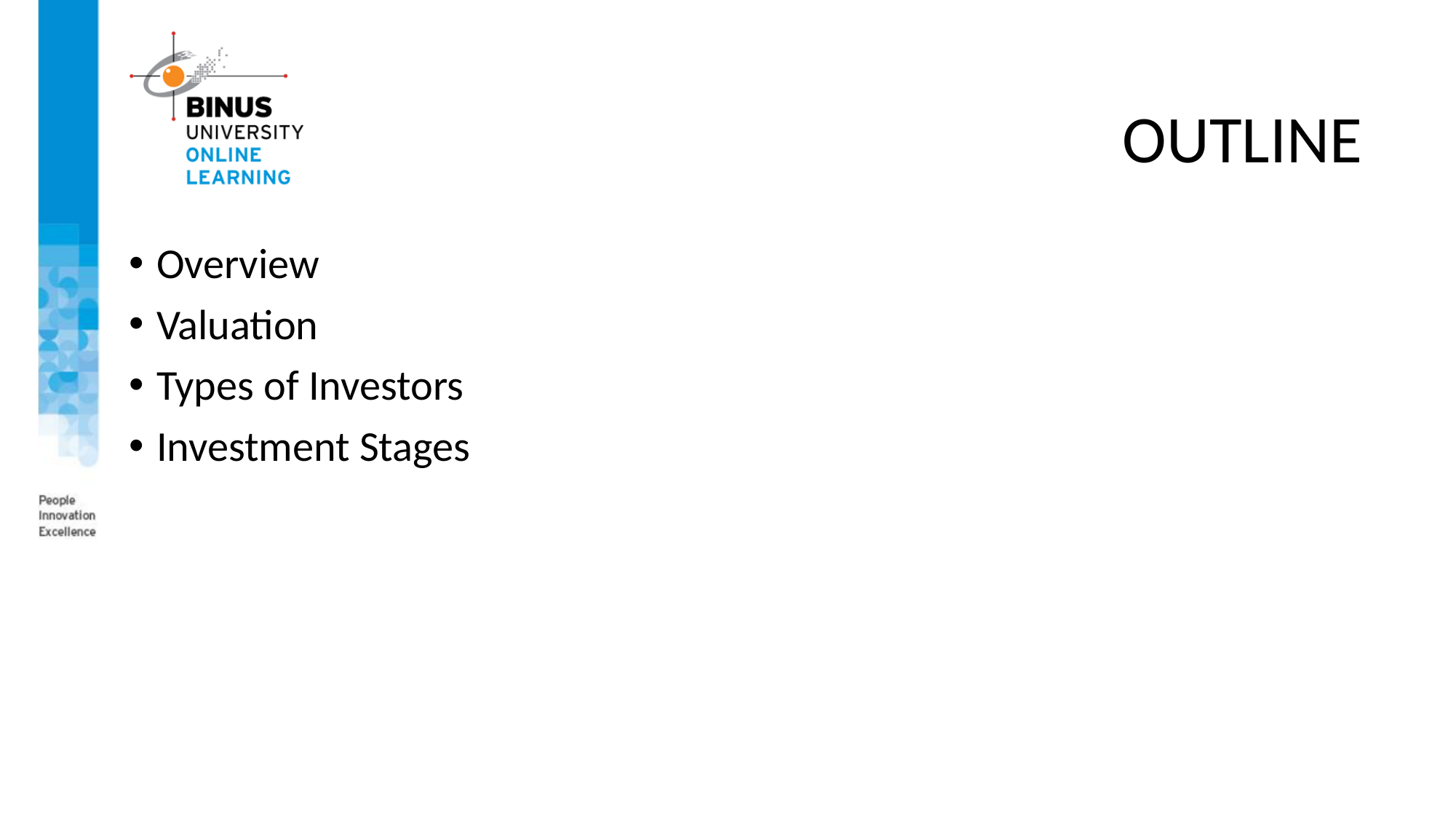

OUTLINE
Overview
Valuation
Types of Investors
Investment Stages